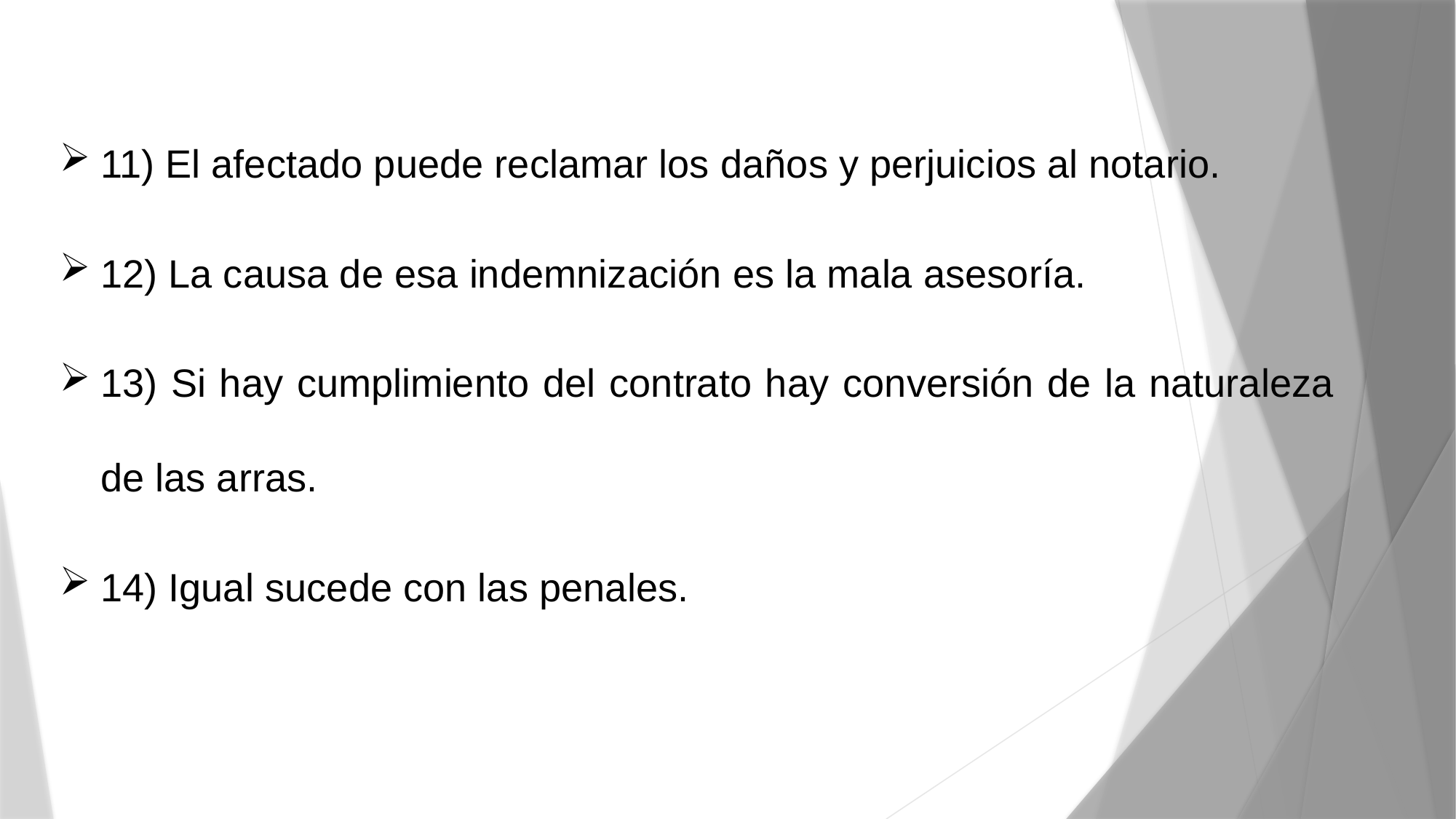

11) El afectado puede reclamar los daños y perjuicios al notario.
12) La causa de esa indemnización es la mala asesoría.
13) Si hay cumplimiento del contrato hay conversión de la naturaleza de las arras.
14) Igual sucede con las penales.